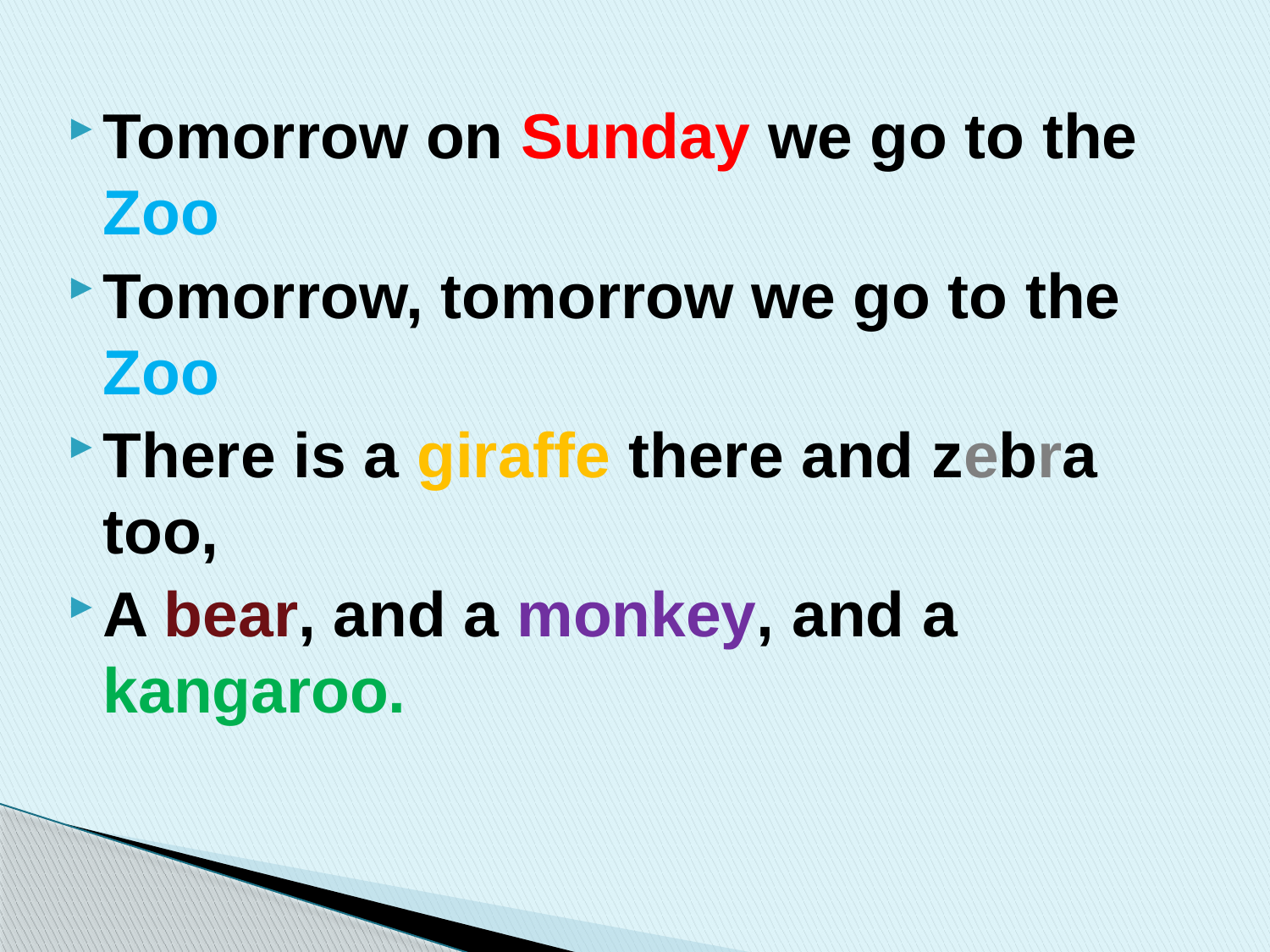

Tomorrow on Sunday we go to the Zoo
Tomorrow, tomorrow we go to the Zoo
There is a giraffe there and zebra too,
A bear, and a monkey, and a kangaroo.